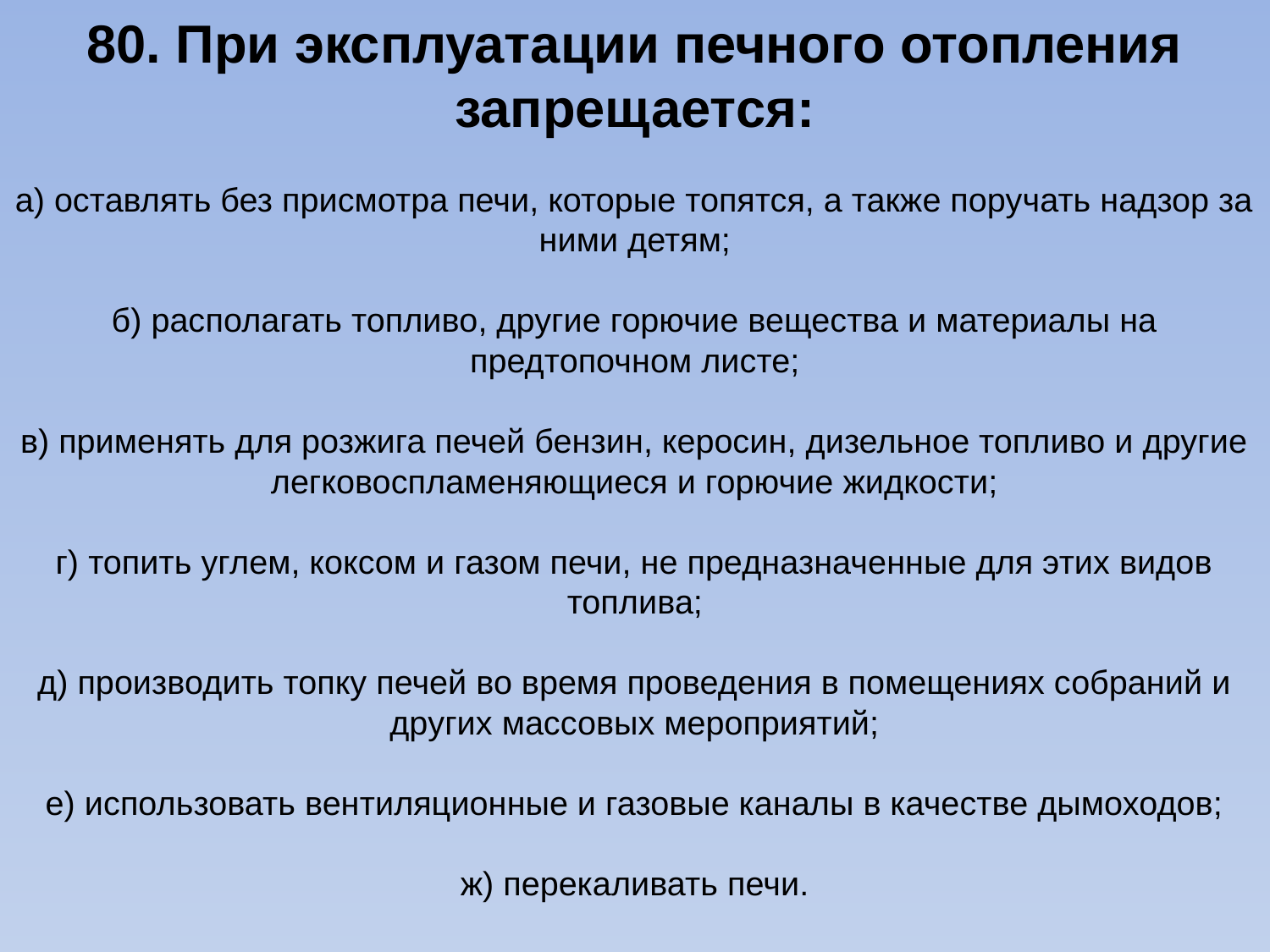

# 80. При эксплуатации печного отопления запрещается: а) оставлять без присмотра печи, которые топятся, а также поручать надзор за ними детям; б) располагать топливо, другие горючие вещества и материалы на предтопочном листе; в) применять для розжига печей бензин, керосин, дизельное топливо и другие легковоспламеняющиеся и горючие жидкости; г) топить углем, коксом и газом печи, не предназначенные для этих видов топлива; д) производить топку печей во время проведения в помещениях собраний и других массовых мероприятий; е) использовать вентиляционные и газовые каналы в качестве дымоходов; ж) перекаливать печи.